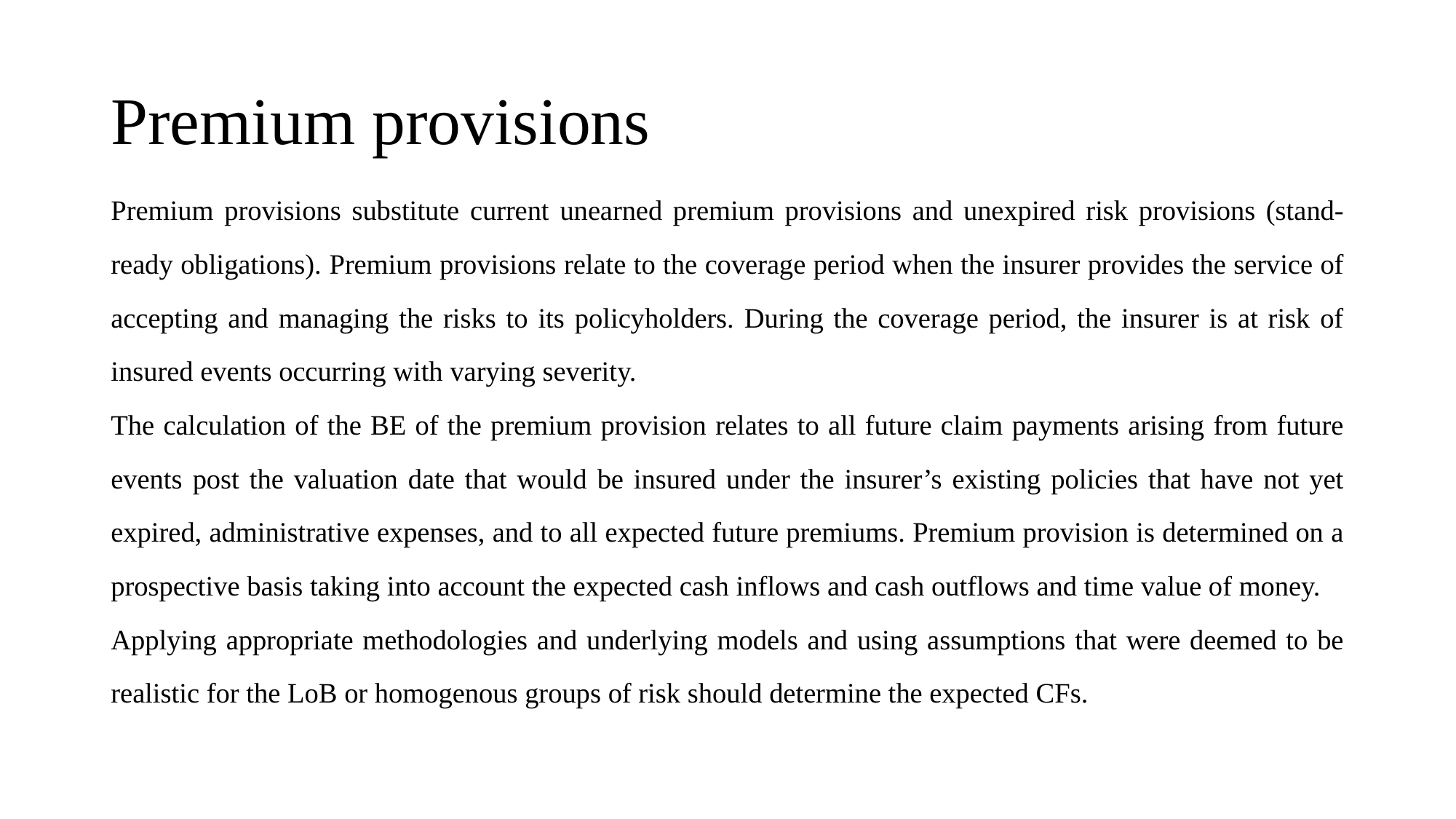

# Premium provisions
Premium provisions substitute current unearned premium provisions and unexpired risk provisions (stand-ready obligations). Premium provisions relate to the coverage period when the insurer provides the service of accepting and managing the risks to its policyholders. During the coverage period, the insurer is at risk of insured events occurring with varying severity.
The calculation of the BE of the premium provision relates to all future claim payments arising from future events post the valuation date that would be insured under the insurer’s existing policies that have not yet expired, administrative expenses, and to all expected future premiums. Premium provision is determined on a prospective basis taking into account the expected cash inflows and cash outflows and time value of money.
Applying appropriate methodologies and underlying models and using assumptions that were deemed to be realistic for the LoB or homogenous groups of risk should determine the expected CFs.